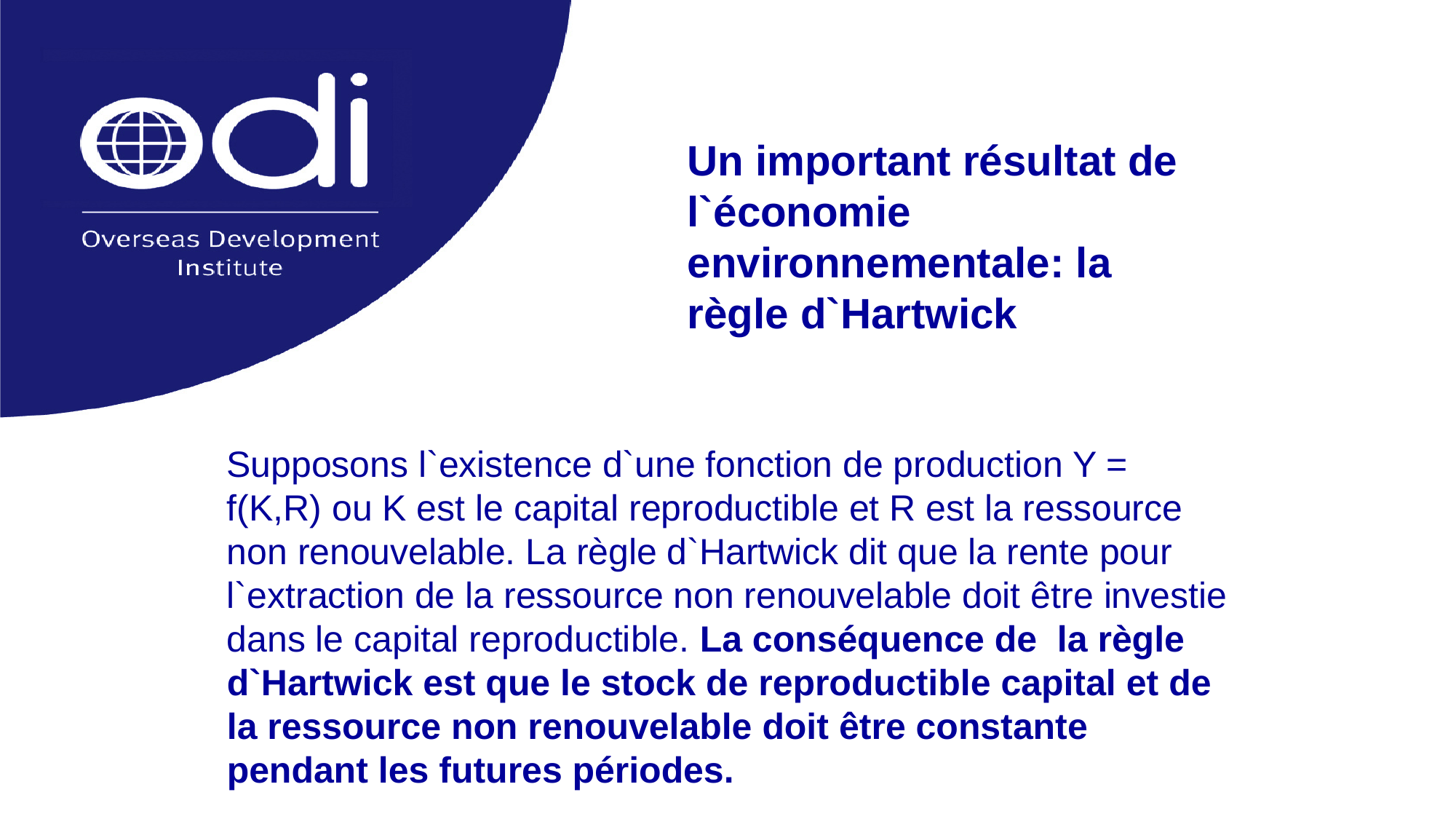

# Un important résultat de l`économie environnementale: la règle d`Hartwick
Supposons l`existence d`une fonction de production Y = f(K,R) ou K est le capital reproductible et R est la ressource non renouvelable. La règle d`Hartwick dit que la rente pour l`extraction de la ressource non renouvelable doit être investie dans le capital reproductible. La conséquence de  la règle d`Hartwick est que le stock de reproductible capital et de la ressource non renouvelable doit être constante pendant les futures périodes.